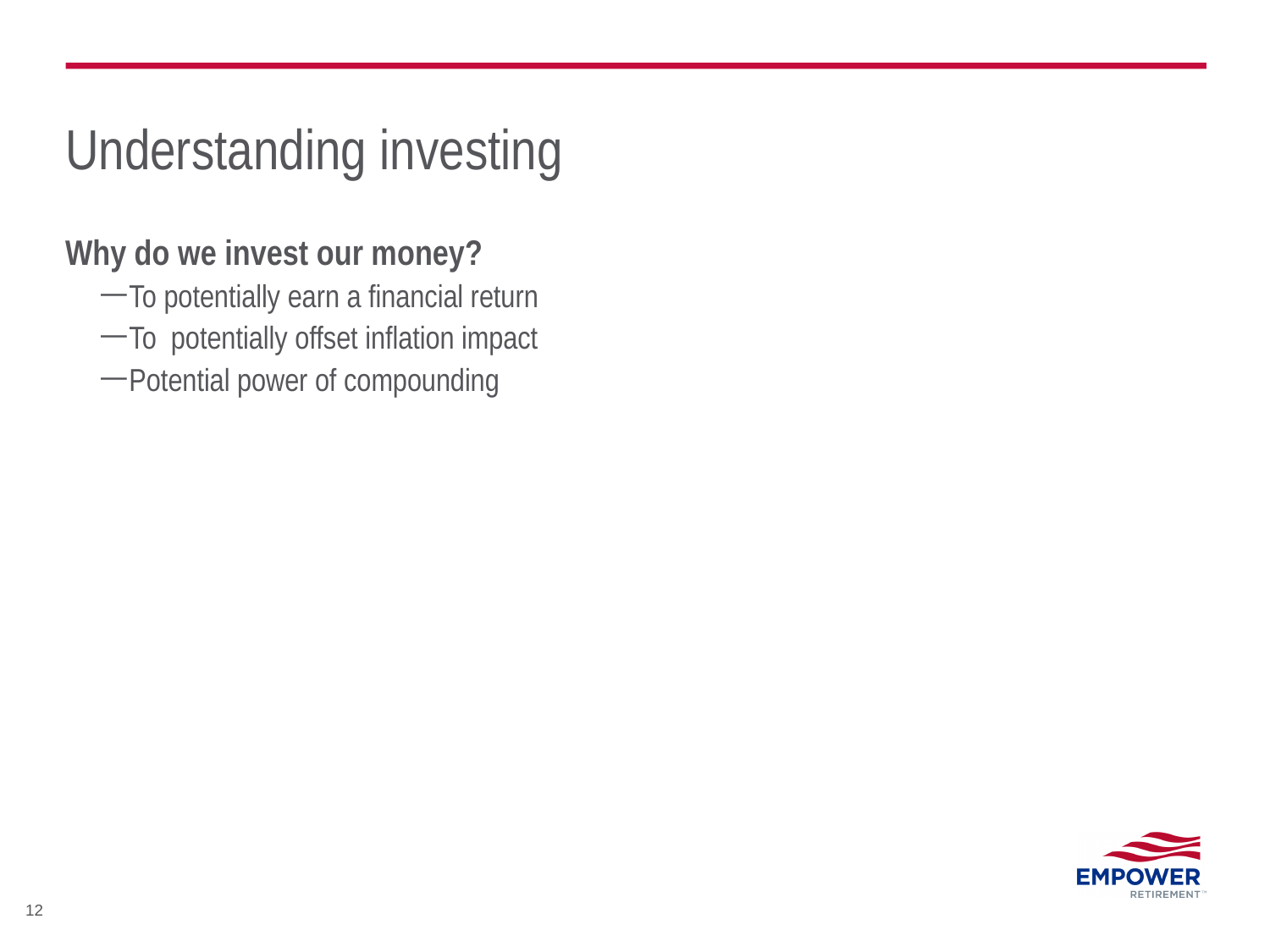

# Understanding investing
Why do we invest our money?
To potentially earn a financial return
To  potentially offset inflation impact
Potential power of compounding